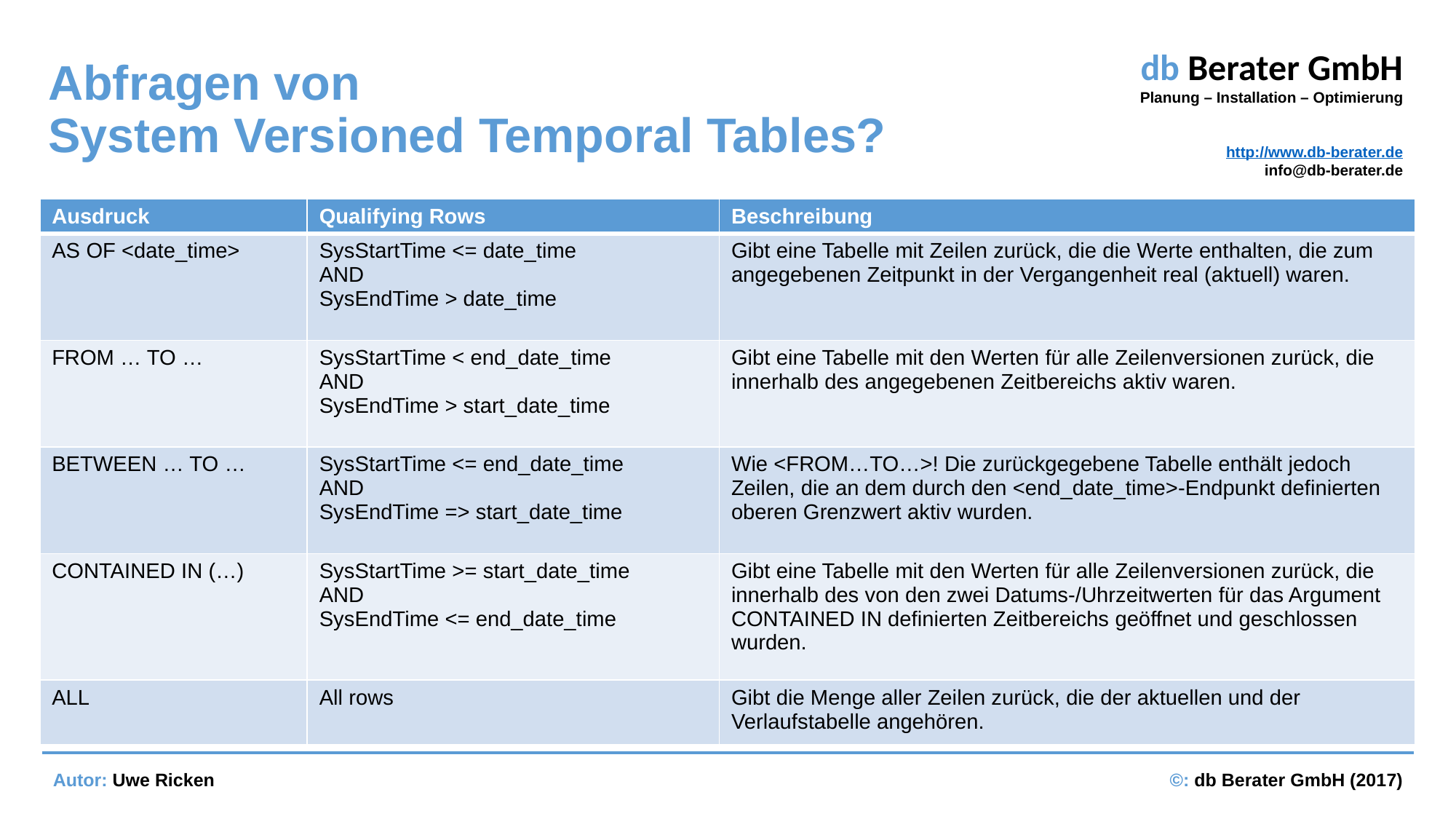

# Abfragen von System Versioned Temporal Tables?
| Ausdruck | Qualifying Rows | Beschreibung |
| --- | --- | --- |
| AS OF <date\_time> | SysStartTime <= date\_time AND SysEndTime > date\_time | Gibt eine Tabelle mit Zeilen zurück, die die Werte enthalten, die zum angegebenen Zeitpunkt in der Vergangenheit real (aktuell) waren. |
| FROM … TO … | SysStartTime < end\_date\_time AND SysEndTime > start\_date\_time | Gibt eine Tabelle mit den Werten für alle Zeilenversionen zurück, die innerhalb des angegebenen Zeitbereichs aktiv waren. |
| BETWEEN … TO … | SysStartTime <= end\_date\_time AND SysEndTime => start\_date\_time | Wie <FROM…TO…>! Die zurückgegebene Tabelle enthält jedoch Zeilen, die an dem durch den <end\_date\_time>-Endpunkt definierten oberen Grenzwert aktiv wurden. |
| CONTAINED IN (…) | SysStartTime >= start\_date\_time AND SysEndTime <= end\_date\_time | Gibt eine Tabelle mit den Werten für alle Zeilenversionen zurück, die innerhalb des von den zwei Datums-/Uhrzeitwerten für das Argument CONTAINED IN definierten Zeitbereichs geöffnet und geschlossen wurden. |
| ALL | All rows | Gibt die Menge aller Zeilen zurück, die der aktuellen und der Verlaufstabelle angehören. |